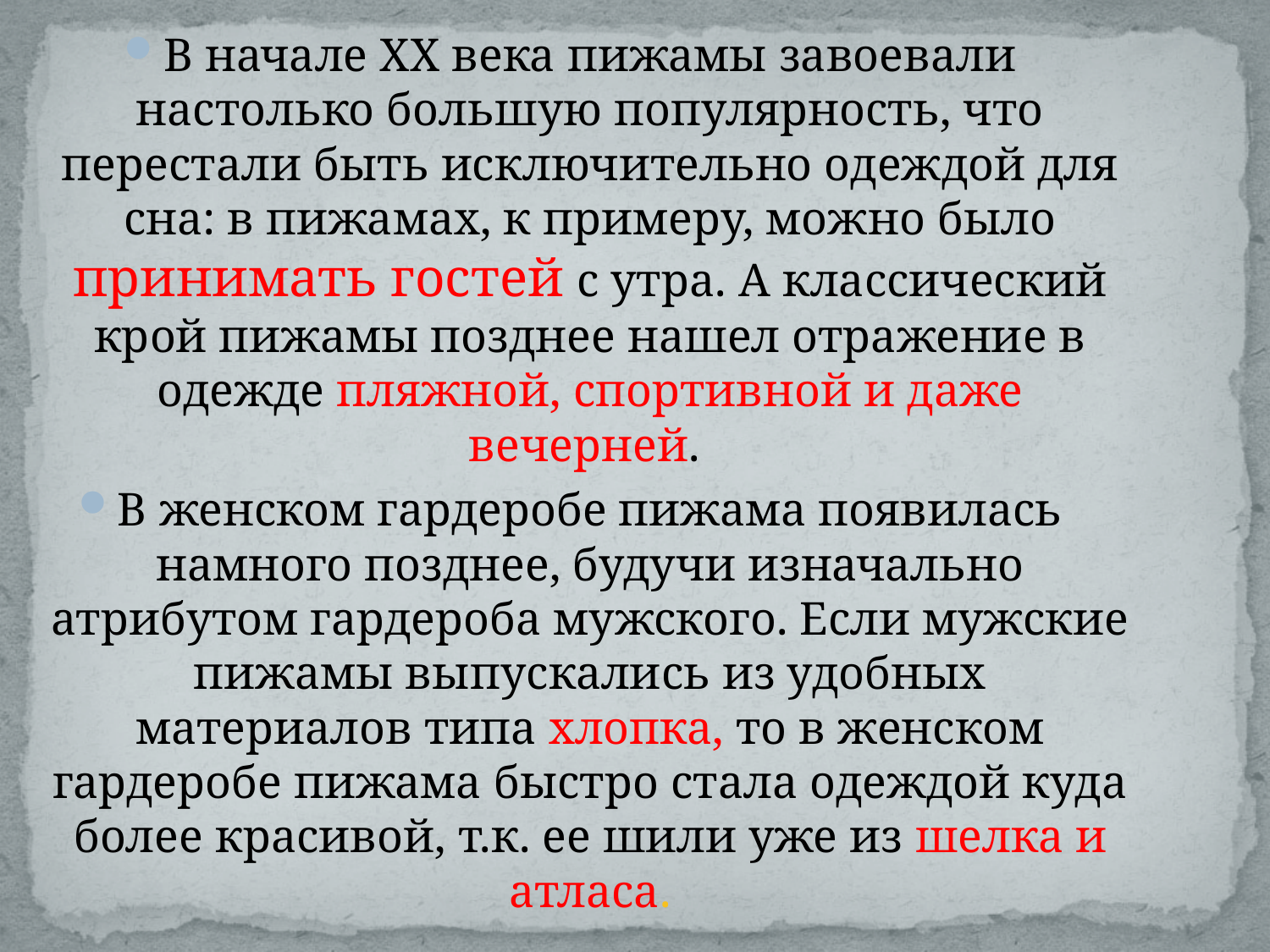

В начале XX века пижамы завоевали настолько большую популярность, что перестали быть исключительно одеждой для сна: в пижамах, к примеру, можно было принимать гостей с утра. А классический крой пижамы позднее нашел отражение в одежде пляжной, спортивной и даже вечерней.
В женском гардеробе пижама появилась намного позднее, будучи изначально атрибутом гардероба мужского. Если мужские пижамы выпускались из удобных материалов типа хлопка, то в женском гардеробе пижама быстро стала одеждой куда более красивой, т.к. ее шили уже из шелка и атласа.